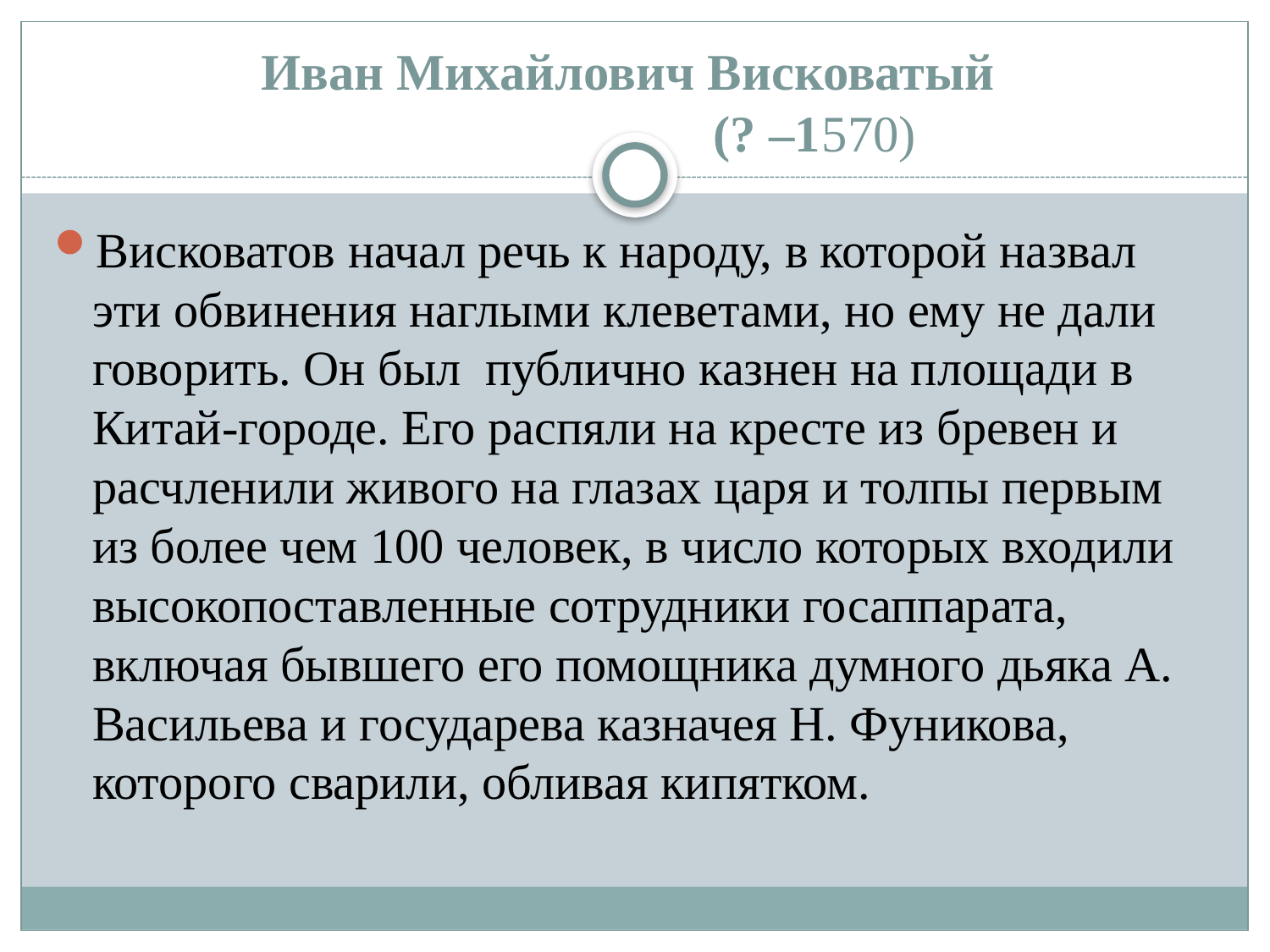

# Иван Михайлович Висковатый (? –1570)
Висковатов начал речь к народу, в которой назвал эти обвинения наглыми клеветами, но ему не дали говорить. Он был  публично казнен на площади в Китай-городе. Его распяли на кресте из бревен и расчленили живого на глазах царя и толпы первым из более чем 100 человек, в число которых входили высокопоставленные сотрудники госаппарата, включая бывшего его помощника думного дьяка А. Васильева и государева казначея Н. Фуникова, которого сварили, обливая кипятком.